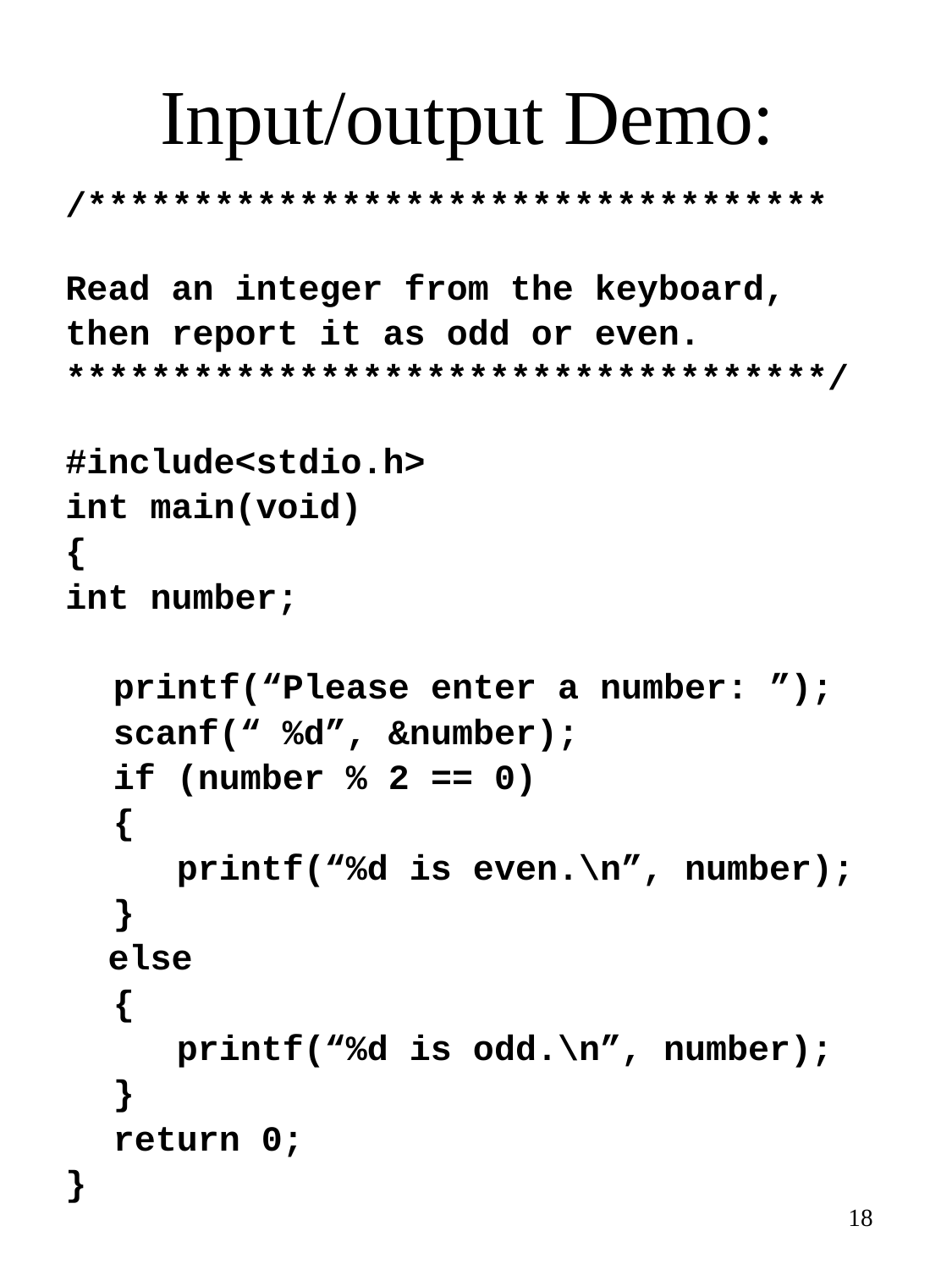

# Input/output Demo:
/***********************************
Read an integer from the keyboard,
then report it as odd or even.
************************************/
#include<stdio.h>
int main(void)
{
int number;

	printf(“Please enter a number: ”);
	scanf(“ %d”, &number);
	if (number % 2 == 0)
	{
	   printf(“%d is even.\n”, number);
	}
  else
	{
	   printf(“%d is odd.\n”, number);
	}
	return 0;
}
18